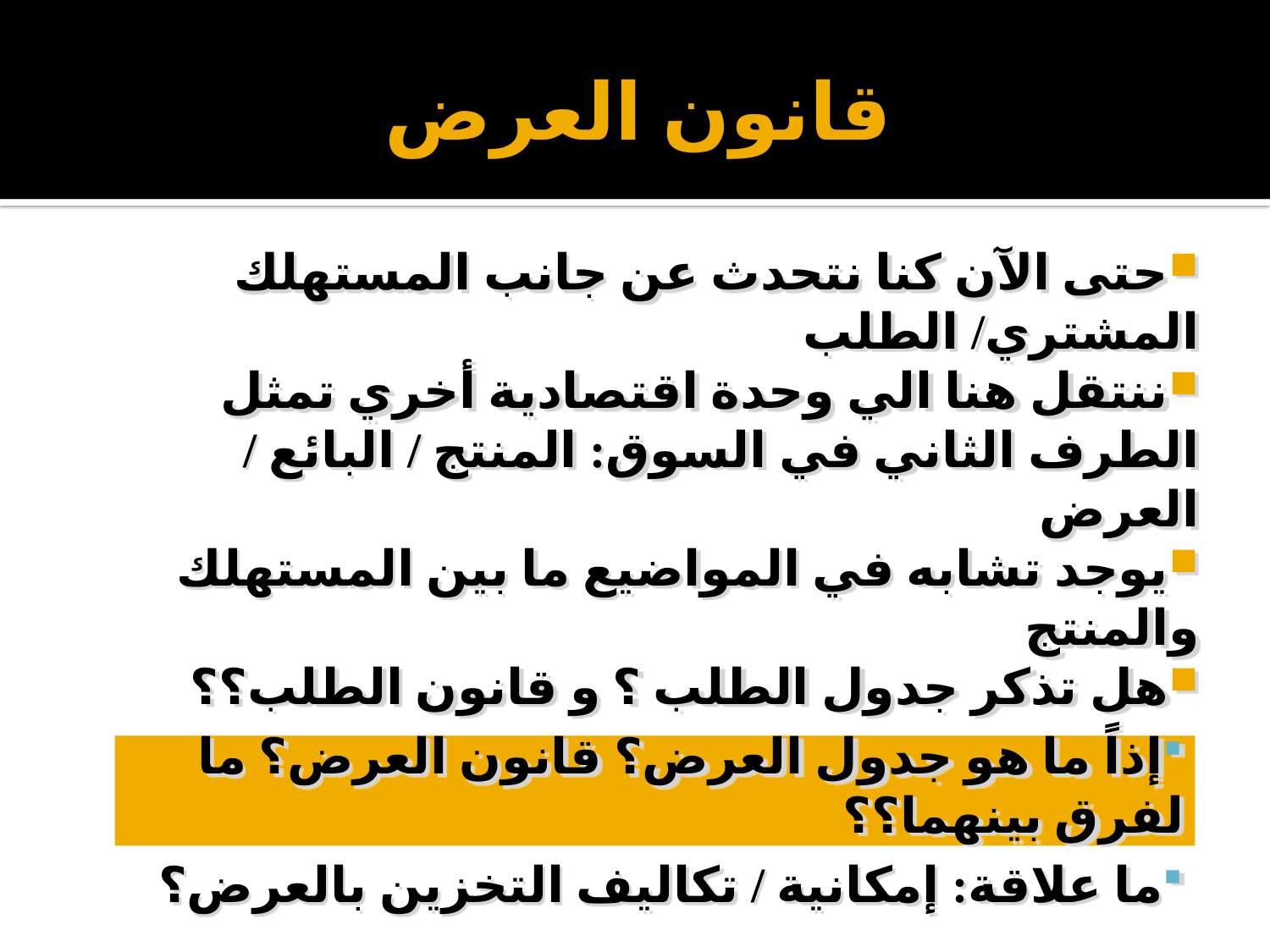

# قانون العرض
حتى الآن كنا نتحدث عن جانب المستهلك المشتري/ الطلب
ننتقل هنا الي وحدة اقتصادية أخري تمثل الطرف الثاني في السوق: المنتج / البائع / العرض
يوجد تشابه في المواضيع ما بين المستهلك والمنتج
هل تذكر جدول الطلب ؟ و قانون الطلب؟؟
إذاً ما هو جدول العرض؟ قانون العرض؟ ما لفرق بينهما؟؟
ما علاقة: إمكانية / تكاليف التخزين بالعرض؟

صافي العرض= الإنتاج الجاري + الكميات المتبقية من العام الماضي + الاستيراد – التصدير